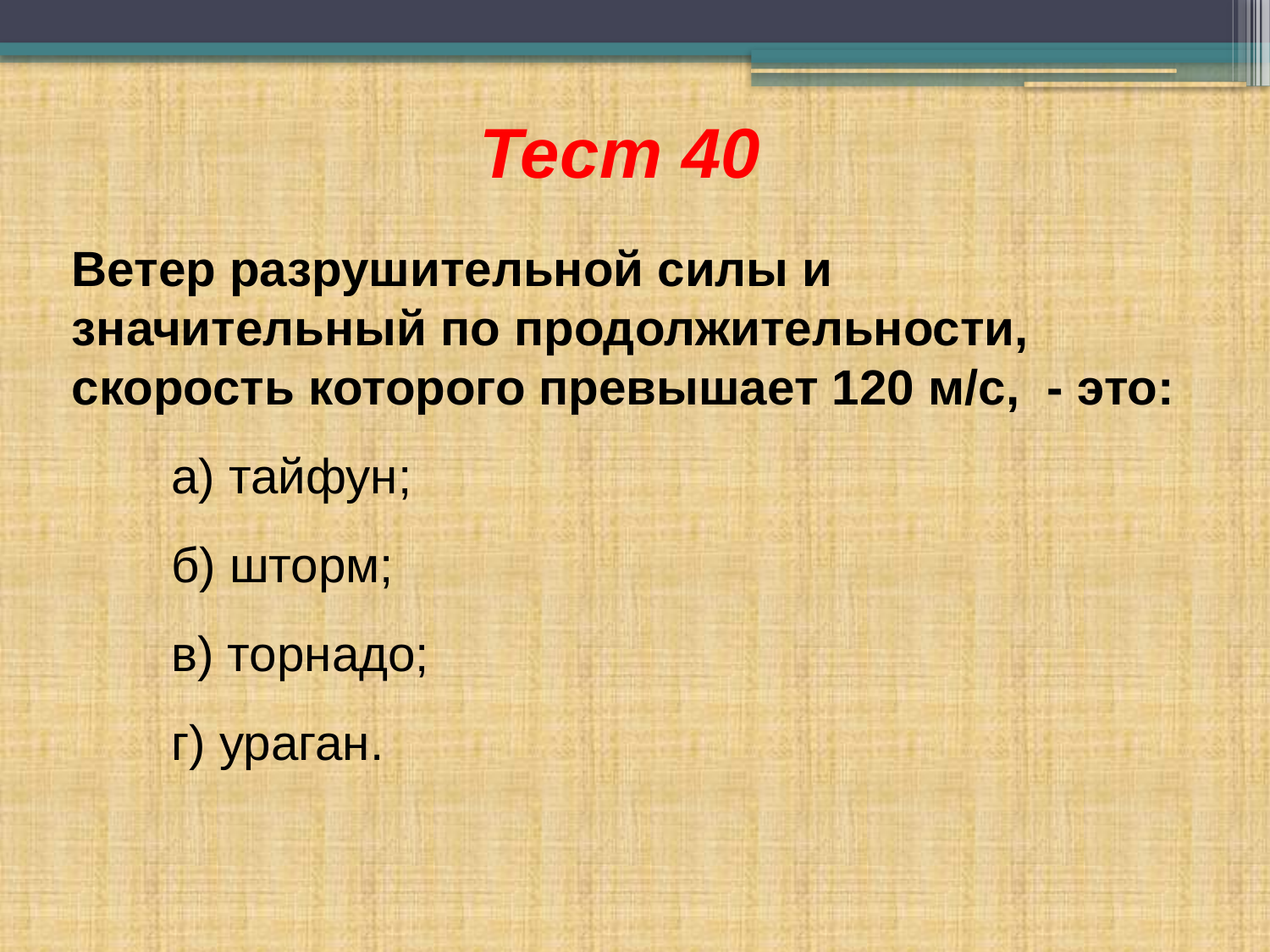

Тест 40
Ветер разрушительной силы и значительный по продолжительности, скорость которого превышает 120 м/с,  - это:
а) тайфун;
б) шторм;
в) торнадо;
г) ураган.